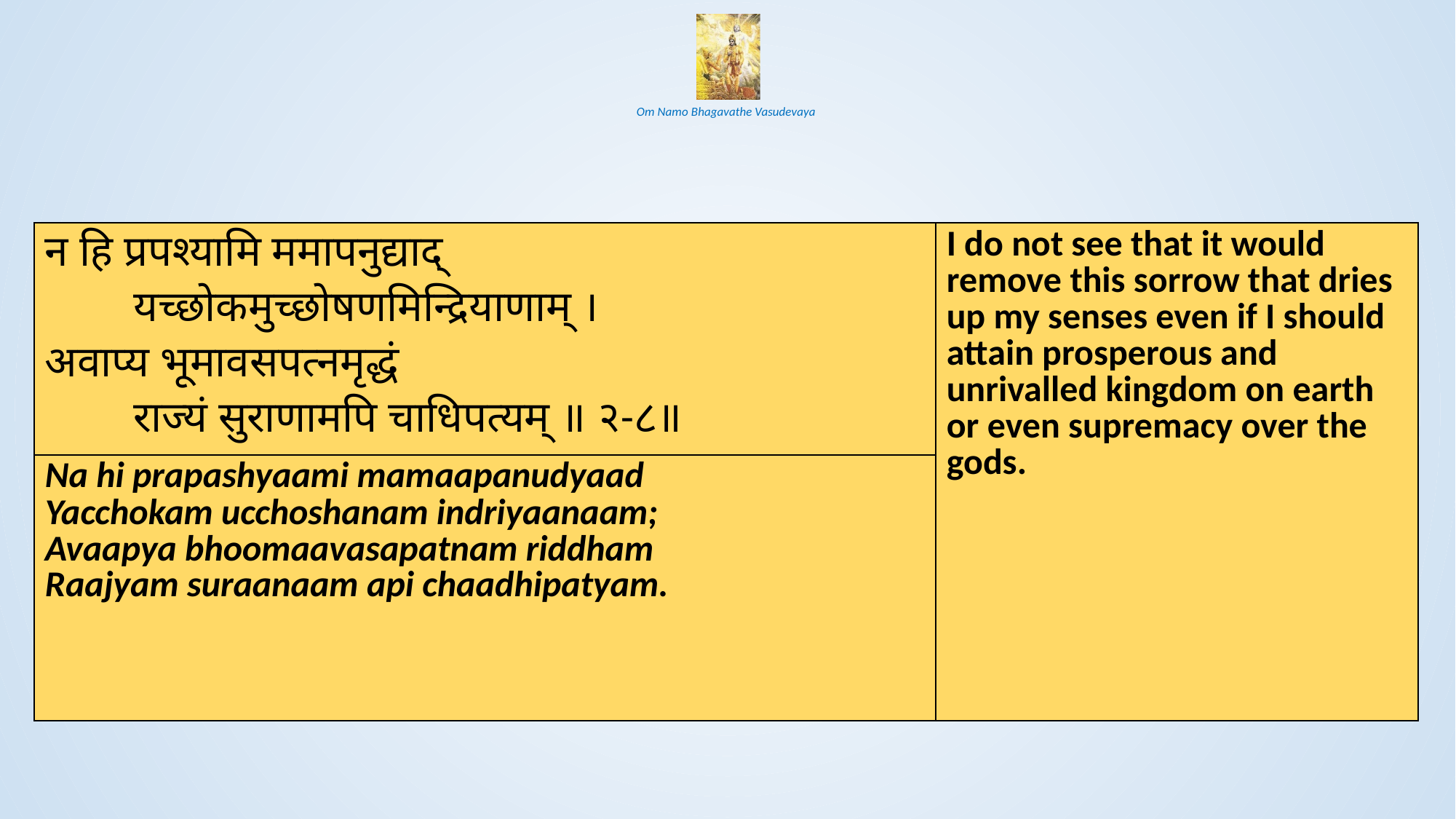

# Om Namo Bhagavathe Vasudevaya
| न हि प्रपश्यामि ममापनुद्याद् यच्छोकमुच्छोषणमिन्द्रियाणाम् । अवाप्य भूमावसपत्नमृद्धं राज्यं सुराणामपि चाधिपत्यम् ॥ २-८॥ | I do not see that it would remove this sorrow that dries up my senses even if I should attain prosperous and unrivalled kingdom on earth or even supremacy over the gods. |
| --- | --- |
| Na hi prapashyaami mamaapanudyaad Yacchokam ucchoshanam indriyaanaam; Avaapya bhoomaavasapatnam riddham Raajyam suraanaam api chaadhipatyam. |  |